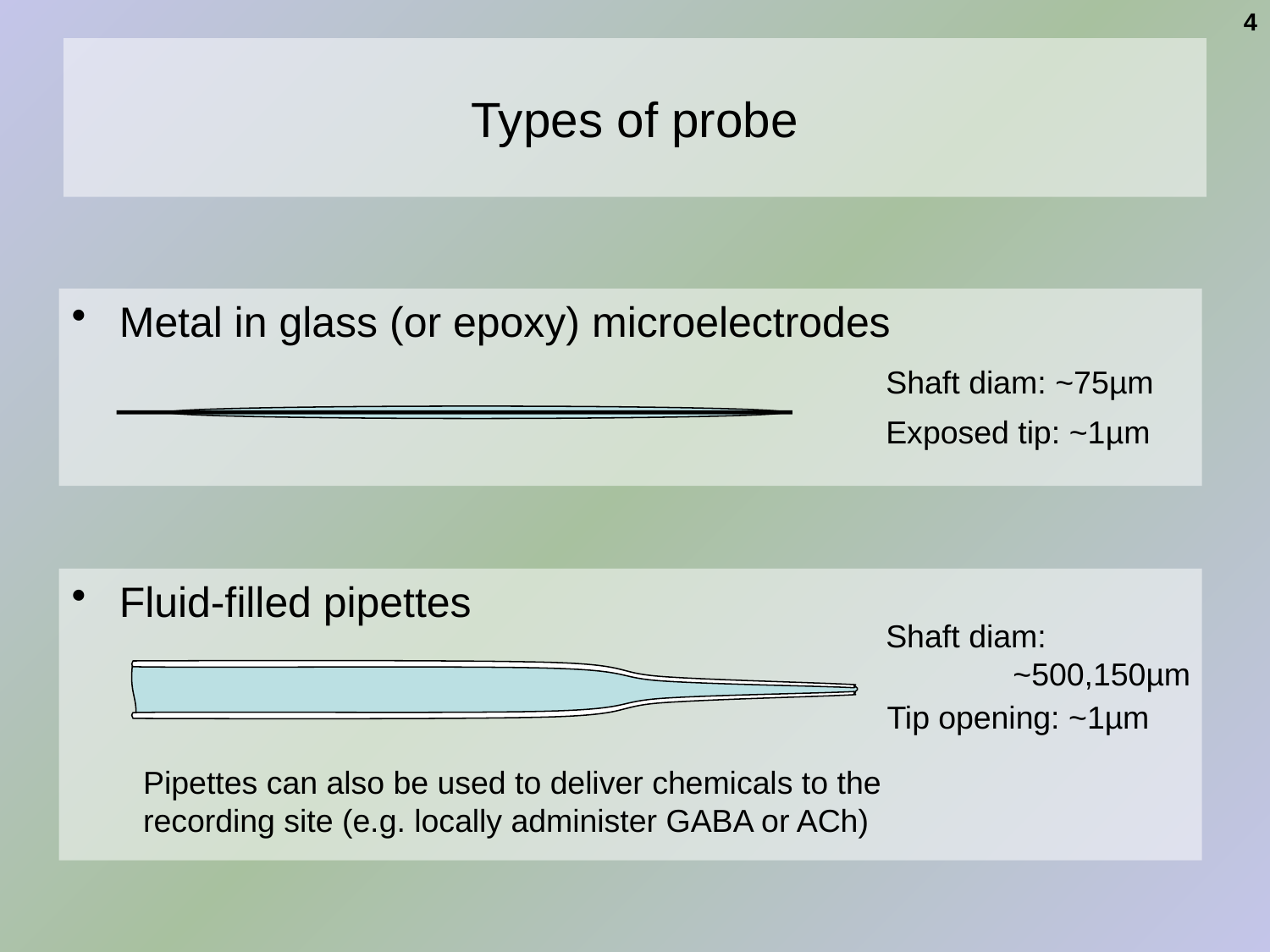

4
# Types of probe
Metal in glass (or epoxy) microelectrodes
Shaft diam: ~75µm
Exposed tip: ~1µm

Fluid-filled pipettes
Shaft diam:
	~500,150µm

Tip opening: ~1µm
Pipettes can also be used to deliver chemicals to the recording site (e.g. locally administer GABA or ACh)